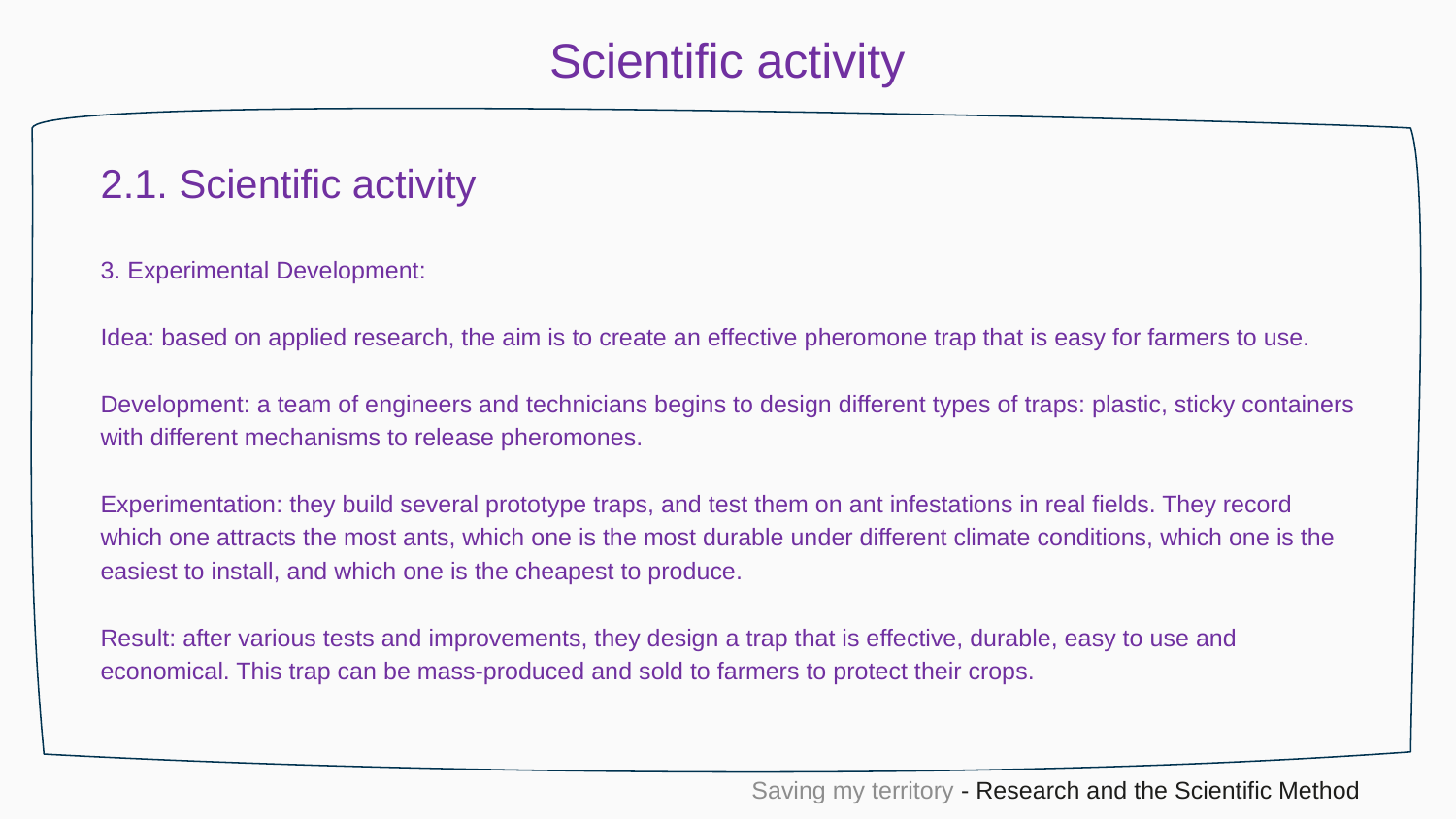

Scientific activity

2.1. Scientific activity

3. Experimental Development:

Idea: based on applied research, the aim is to create an effective pheromone trap that is easy for farmers to use.

Development: a team of engineers and technicians begins to design different types of traps: plastic, sticky containers with different mechanisms to release pheromones.

Experimentation: they build several prototype traps, and test them on ant infestations in real fields. They record which one attracts the most ants, which one is the most durable under different climate conditions, which one is the easiest to install, and which one is the cheapest to produce.

Result: after various tests and improvements, they design a trap that is effective, durable, easy to use and economical. This trap can be mass-produced and sold to farmers to protect their crops.

Saving my territory - Research and the Scientific Method